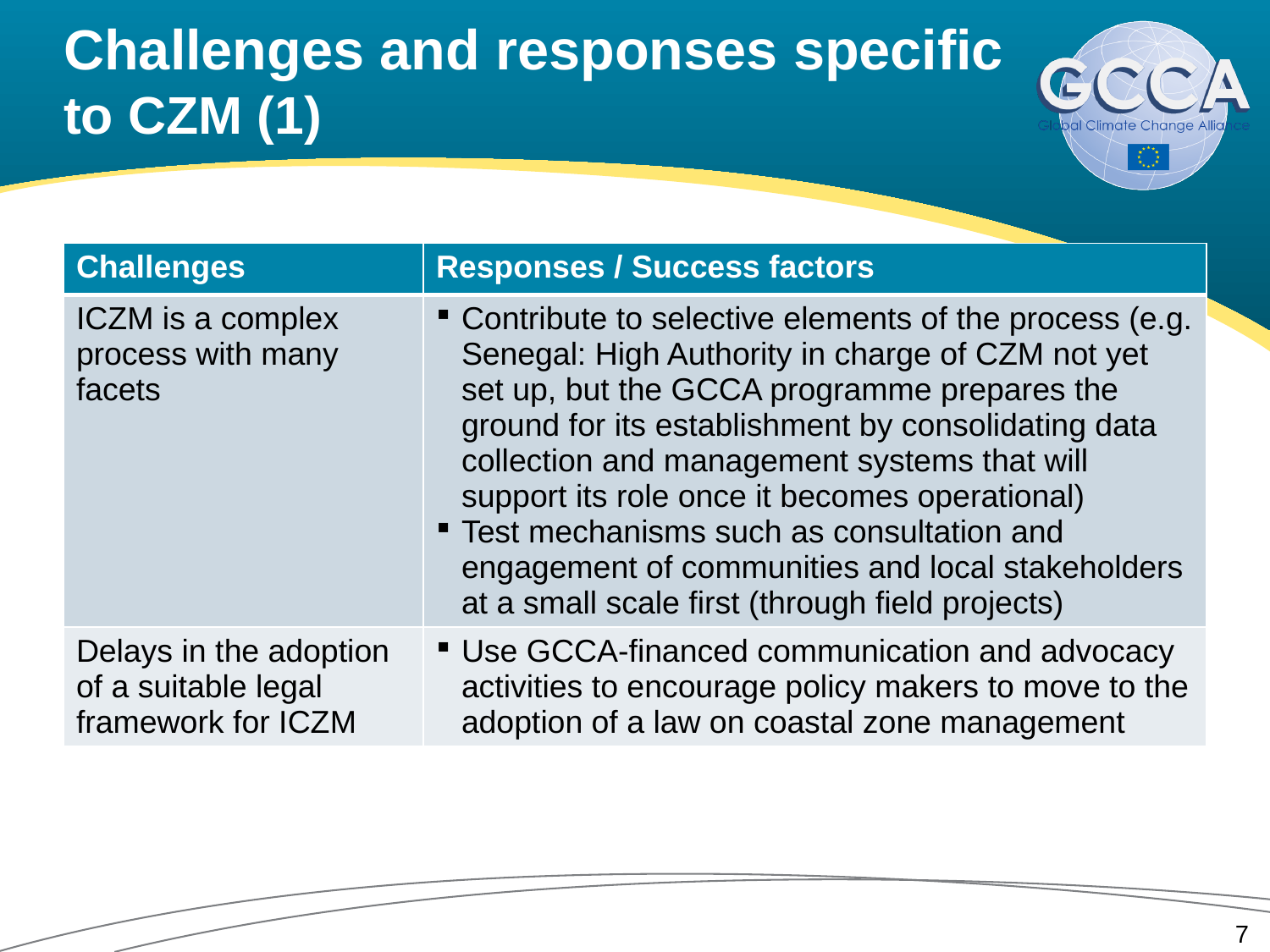

# Challenges and responses specific to CZM (1)
| Challenges | Responses / Success factors |
| --- | --- |
| ICZM is a complex process with many facets | Contribute to selective elements of the process (e.g. Senegal: High Authority in charge of CZM not yet set up, but the GCCA programme prepares the ground for its establishment by consolidating data collection and management systems that will support its role once it becomes operational) Test mechanisms such as consultation and engagement of communities and local stakeholders at a small scale first (through field projects) |
| Delays in the adoption of a suitable legal framework for ICZM | Use GCCA-financed communication and advocacy activities to encourage policy makers to move to the adoption of a law on coastal zone management |
7